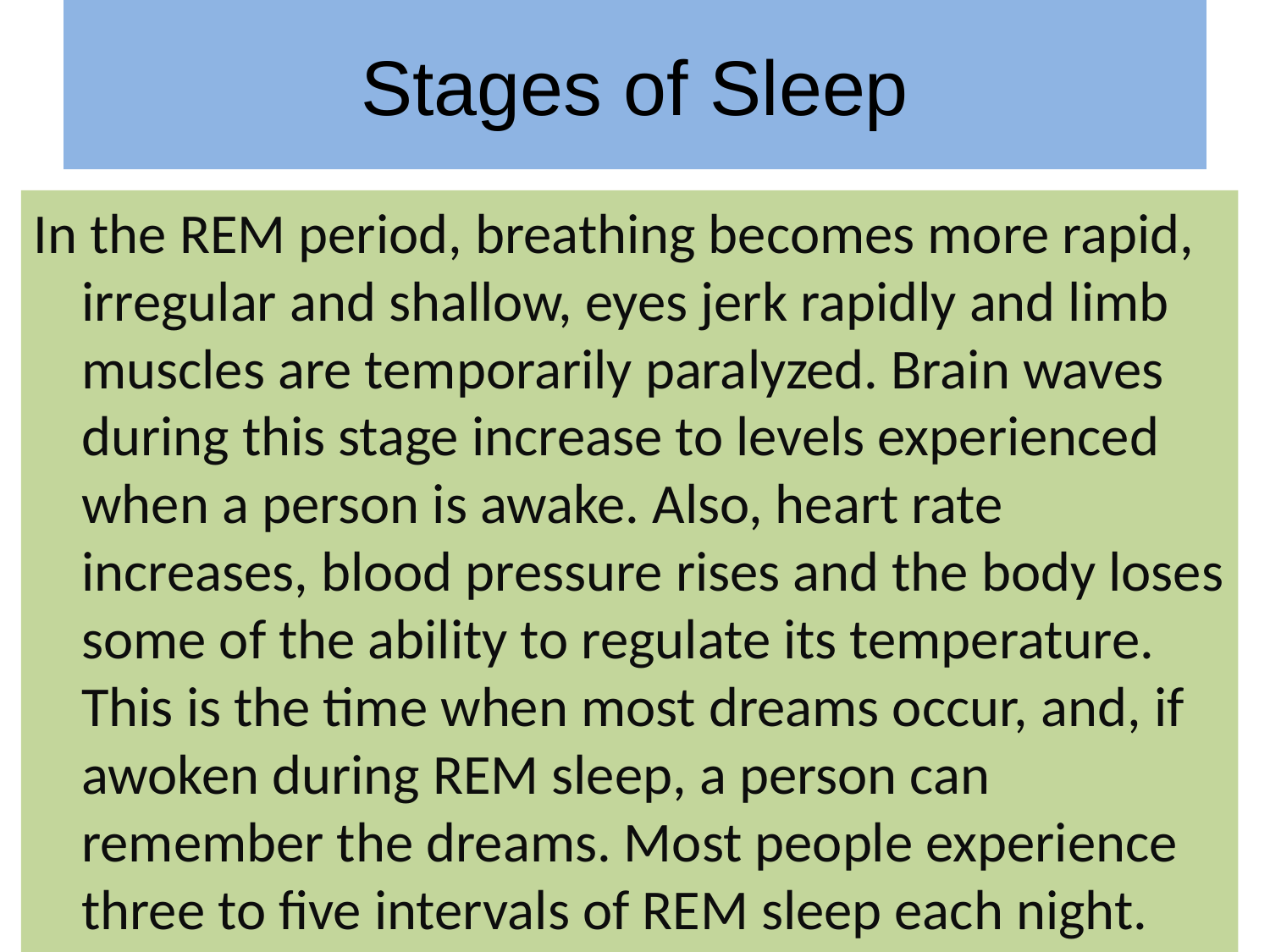

# Stages of Sleep
In the REM period, breathing becomes more rapid, irregular and shallow, eyes jerk rapidly and limb muscles are temporarily paralyzed. Brain waves during this stage increase to levels experienced when a person is awake. Also, heart rate increases, blood pressure rises and the body loses some of the ability to regulate its temperature. This is the time when most dreams occur, and, if awoken during REM sleep, a person can remember the dreams. Most people experience three to five intervals of REM sleep each night.